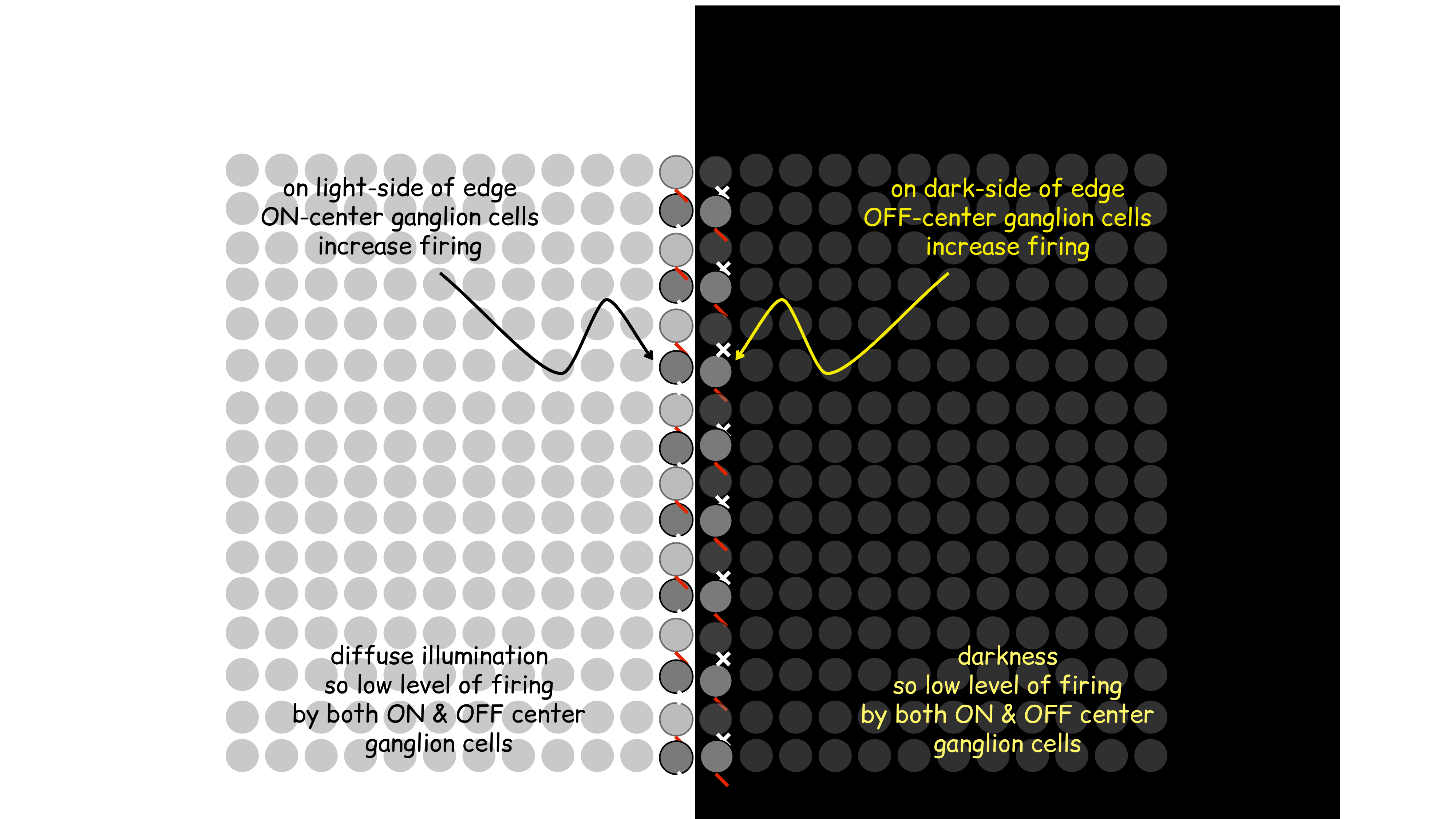

+

–

+

–

+

–

+

–

+

–

+

–

+

–

+

–

–

+

–

+

–

+

–

+

–

+

–

+

–

+

–

+

on light-side of edge
ON-center ganglion cells
increase firing
on dark-side of edge
OFF-center ganglion cells
increase firing

diffuse illumination
so low level of firing
by both ON & OFF center ganglion cells
darkness
so low level of firing
by both ON & OFF center ganglion cells